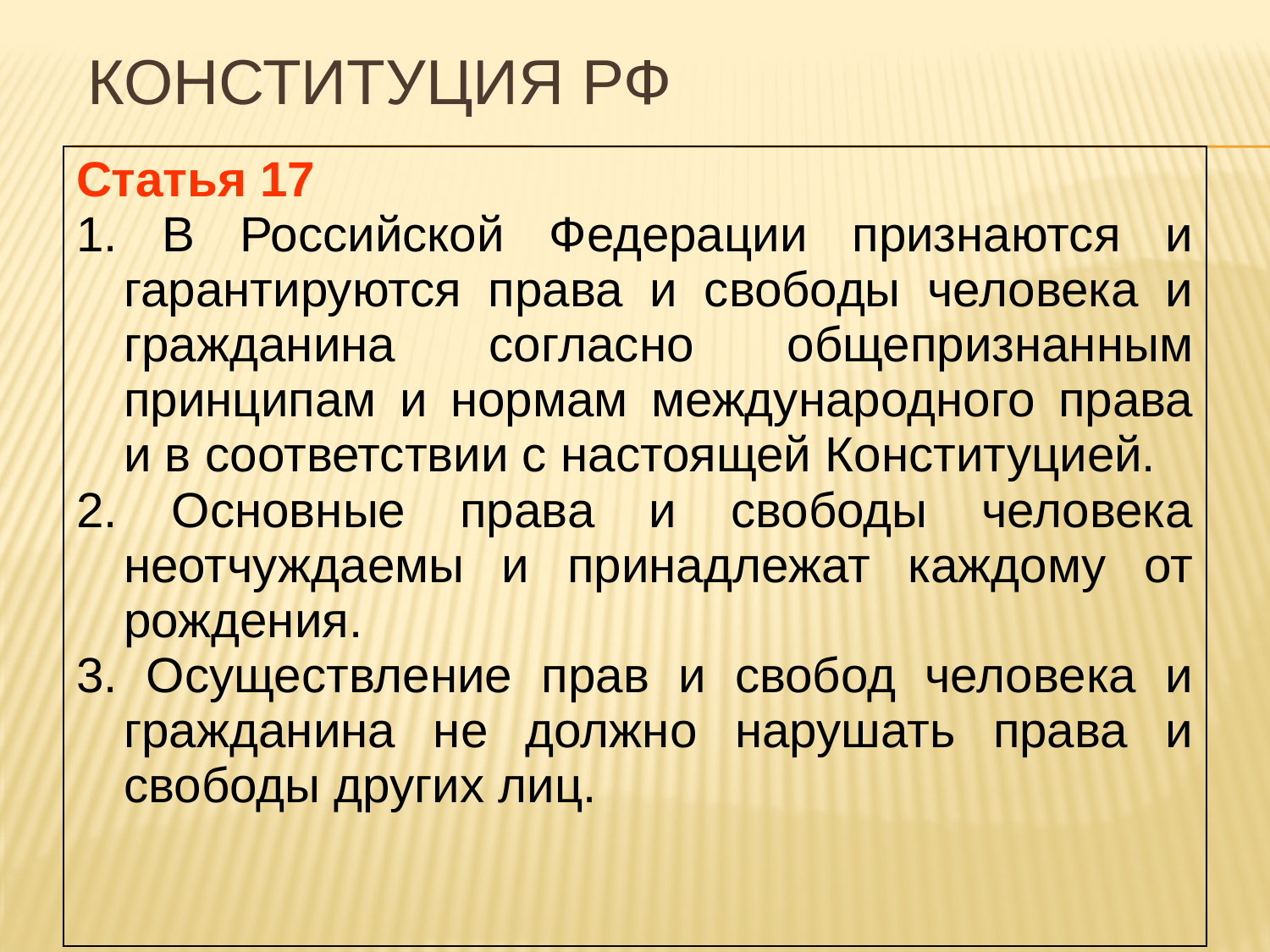

# Конституция РФ
| Статья 17 1. В Российской Федерации признаются и гарантируются права и свободы человека и гражданина согласно общепризнанным принципам и нормам международного права и в соответствии с настоящей Конституцией. 2. Основные права и свободы человека неотчуждаемы и принадлежат каждому от рождения. 3. Осуществление прав и свобод человека и гражданина не должно нарушать права и свободы других лиц. |
| --- |